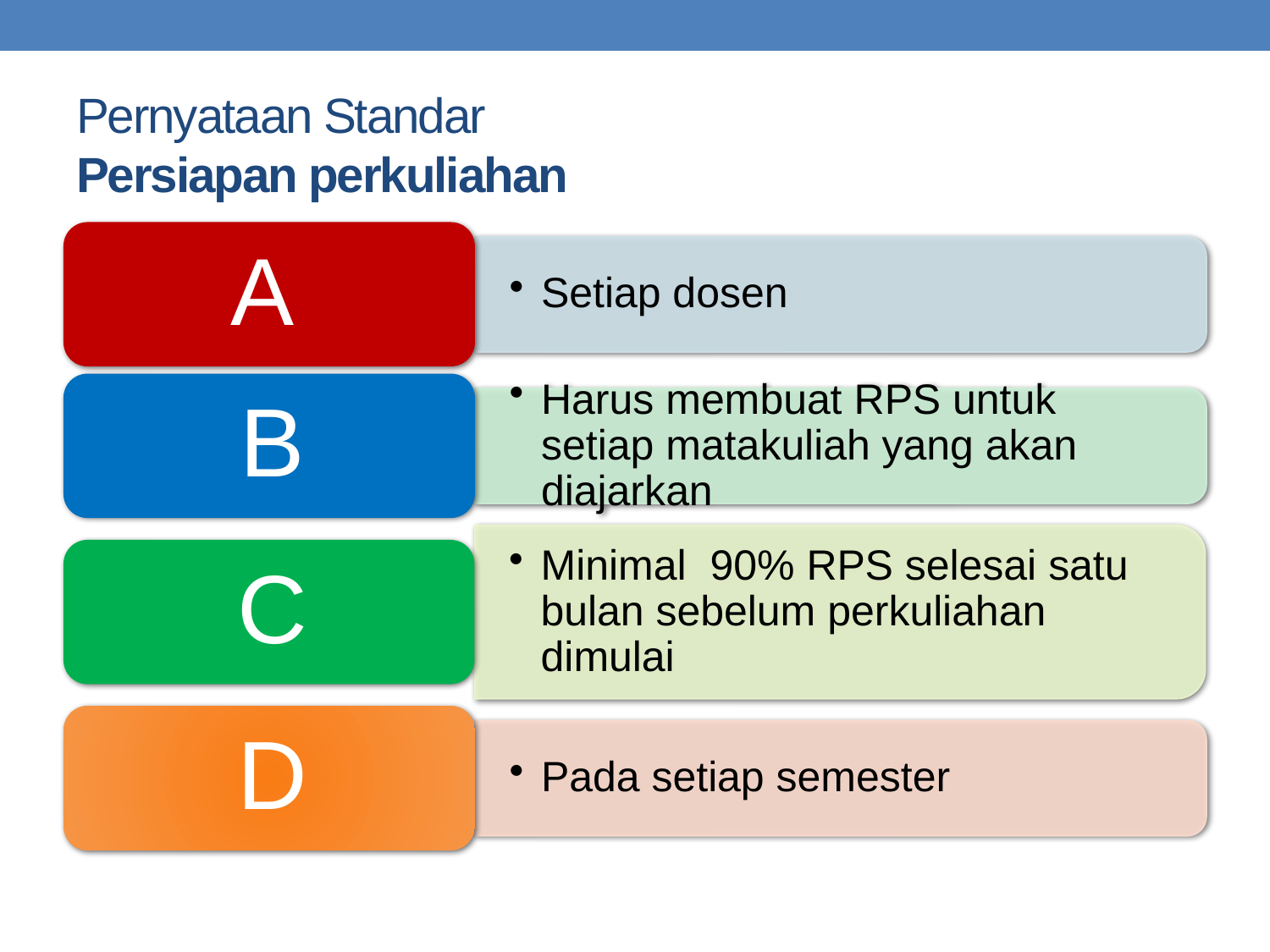

# Pernyataan Standar Persiapan perkuliahan
Setiap dosen
A
Harus membuat RPS untuk setiap matakuliah yang akan diajarkan
B
Minimal  90% RPS selesai satu bulan sebelum perkuliahan dimulai
C
Pada setiap semester
D